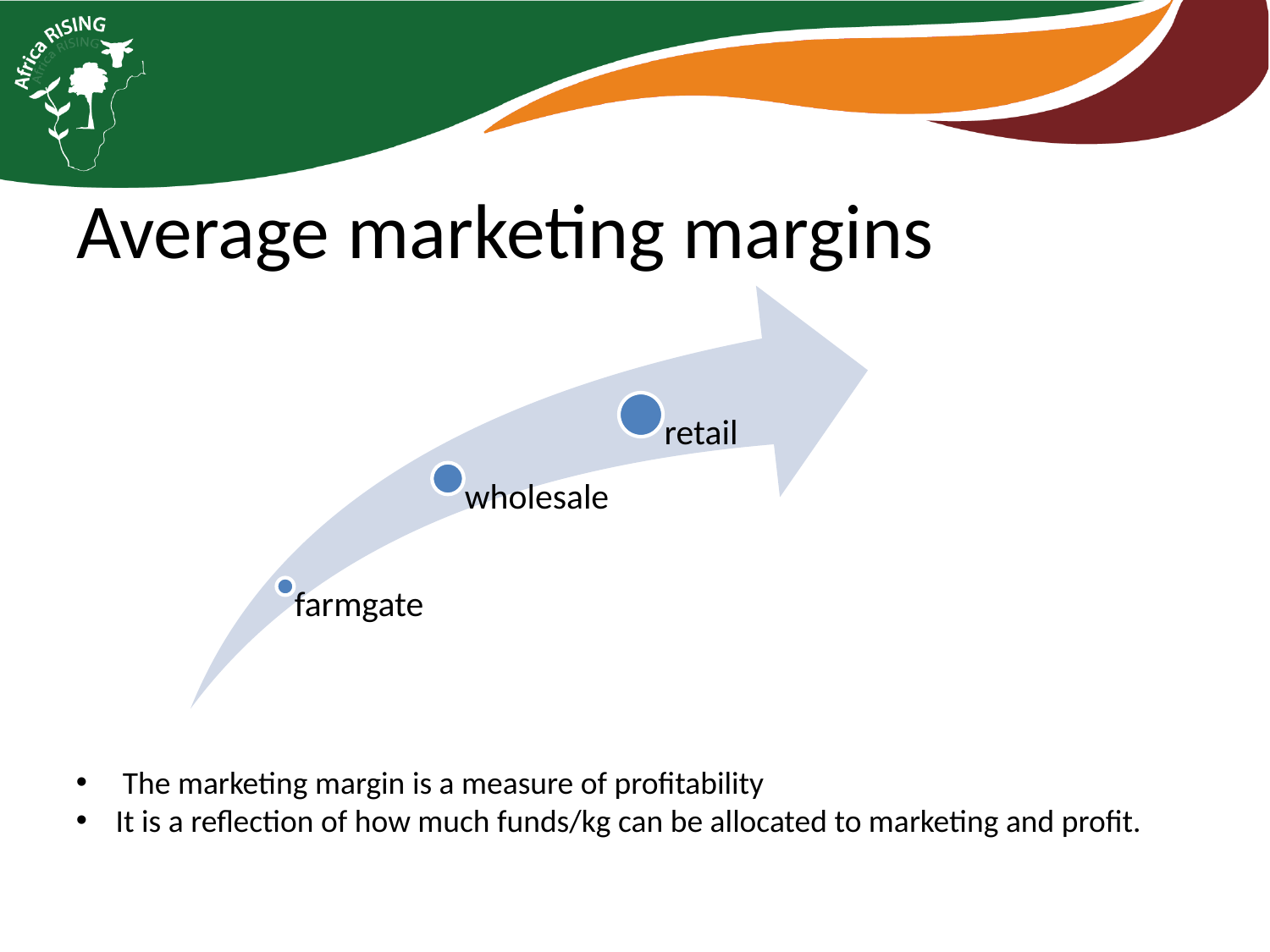

# Average marketing margins
farmgate
wholesale
retail
 The marketing margin is a measure of profitability
It is a reflection of how much funds/kg can be allocated to marketing and profit.